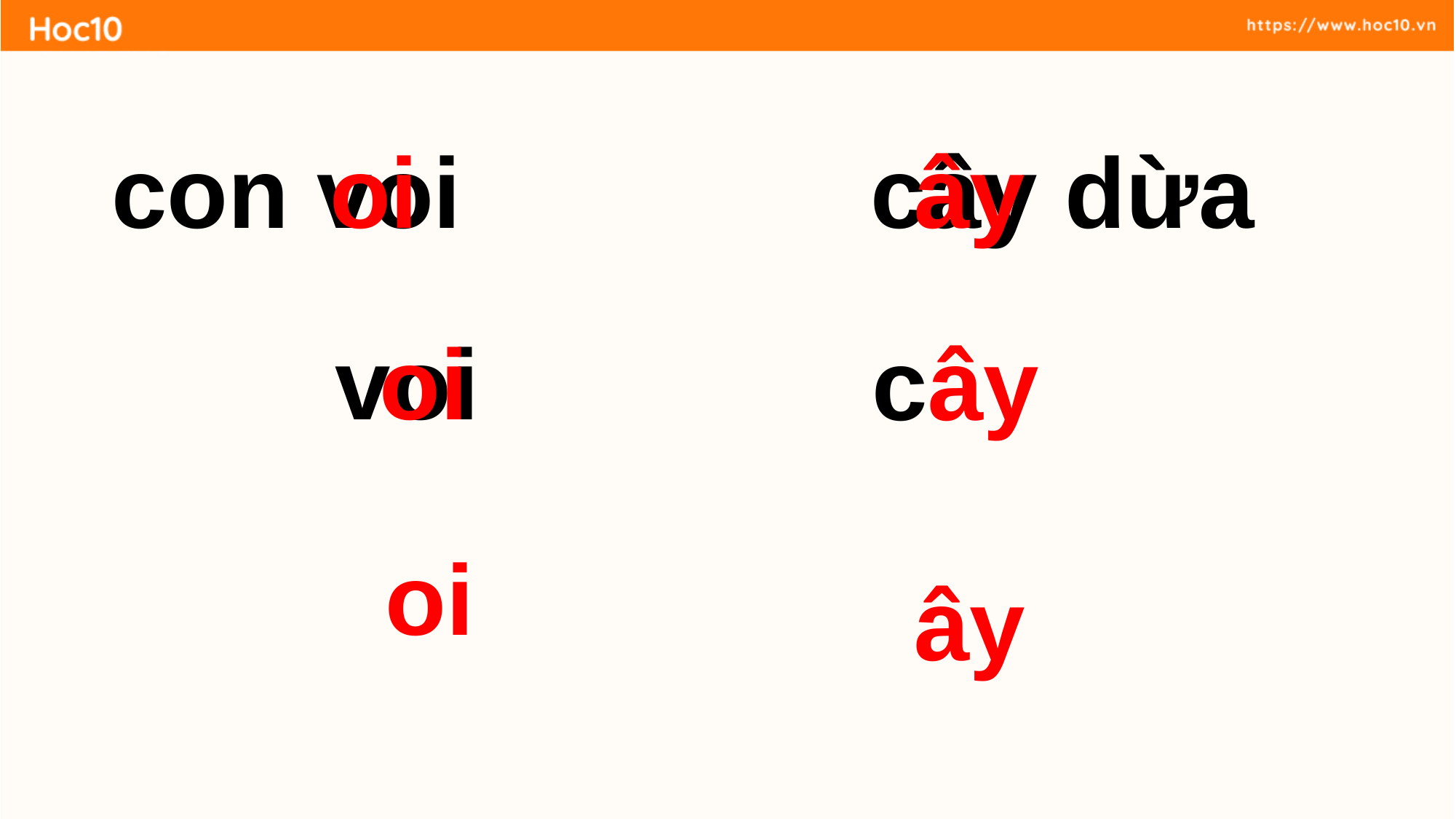

con voi
oi
cây dừa
ây
voi
oi
cây
oi
ây